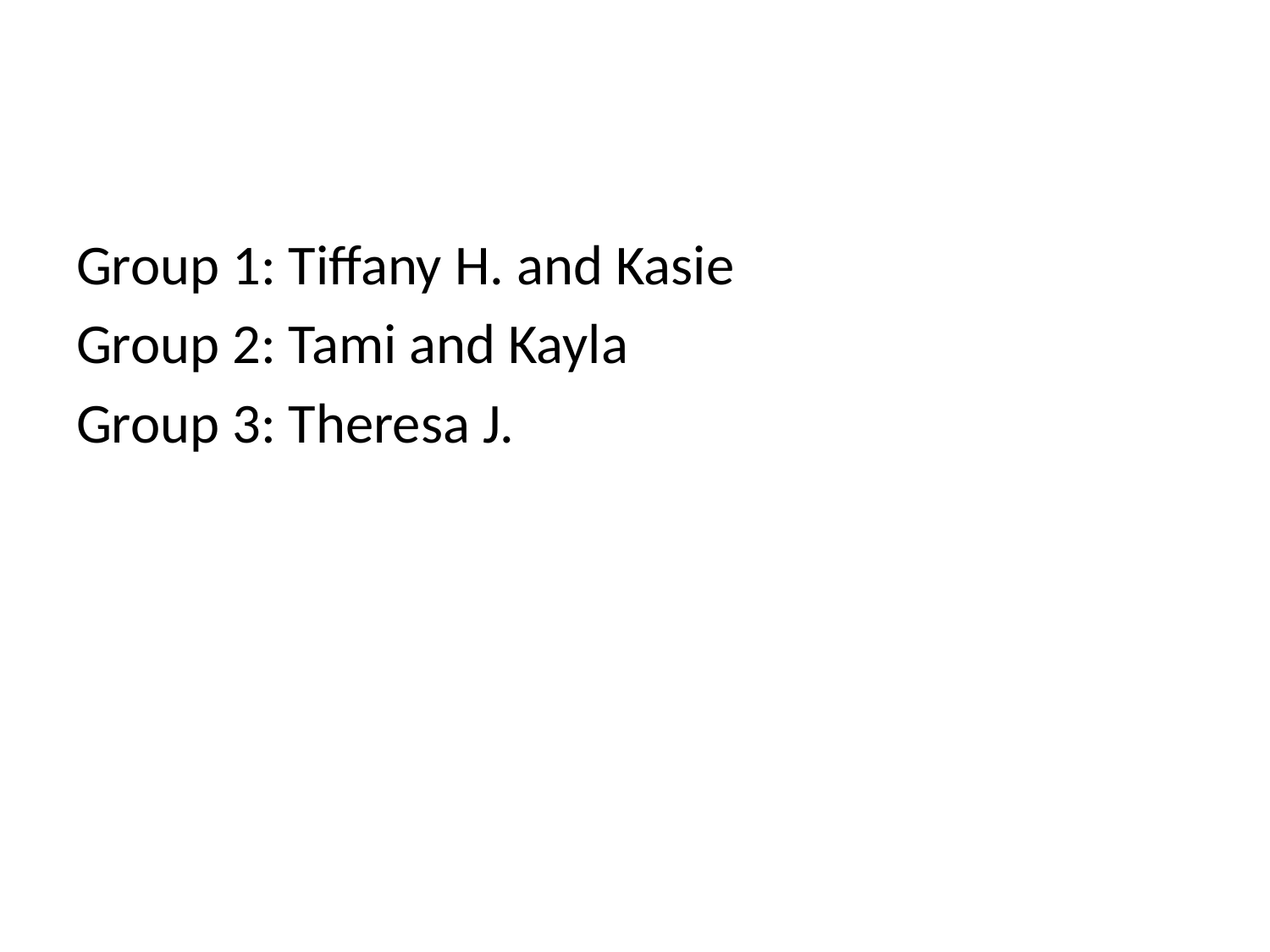

#
Group 1: Tiffany H. and Kasie
Group 2: Tami and Kayla
Group 3: Theresa J.